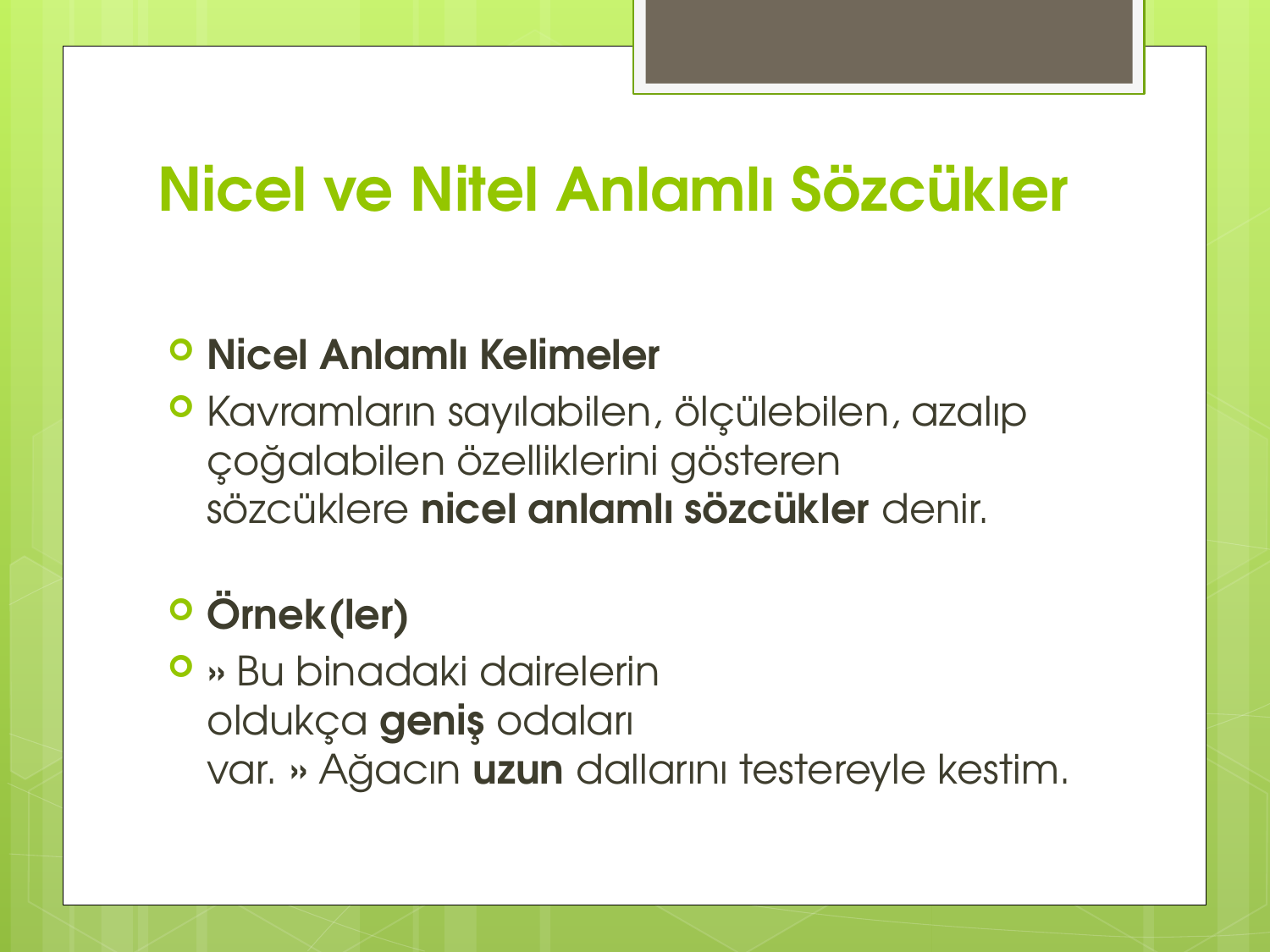

# Nicel ve Nitel Anlamlı Sözcükler
Nicel Anlamlı Kelimeler
Kavramların sayılabilen, ölçülebilen, azalıp çoğalabilen özelliklerini gösteren sözcüklere nicel anlamlı sözcükler denir.
Örnek(ler)
» Bu binadaki dairelerin oldukça geniş odaları var. » Ağacın uzun dallarını testereyle kestim.